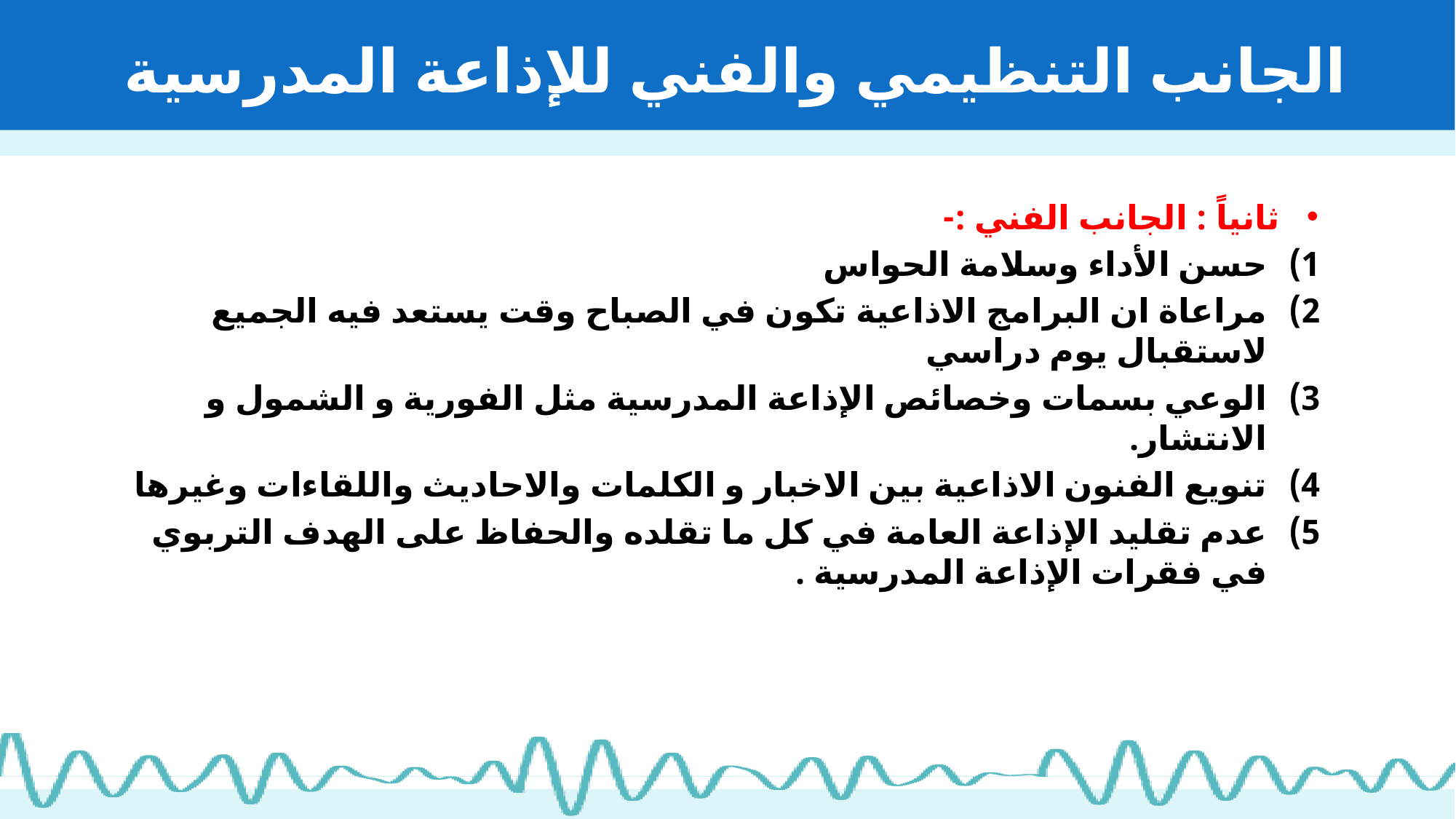

# الجانب التنظيمي والفني للإذاعة المدرسية
ثانياً : الجانب الفني :-
حسن الأداء وسلامة الحواس
مراعاة ان البرامج الاذاعية تكون في الصباح وقت يستعد فيه الجميع لاستقبال يوم دراسي
الوعي بسمات وخصائص الإذاعة المدرسية مثل الفورية و الشمول و الانتشار.
تنويع الفنون الاذاعية بين الاخبار و الكلمات والاحاديث واللقاءات وغيرها
عدم تقليد الإذاعة العامة في كل ما تقلده والحفاظ على الهدف التربوي في فقرات الإذاعة المدرسية .